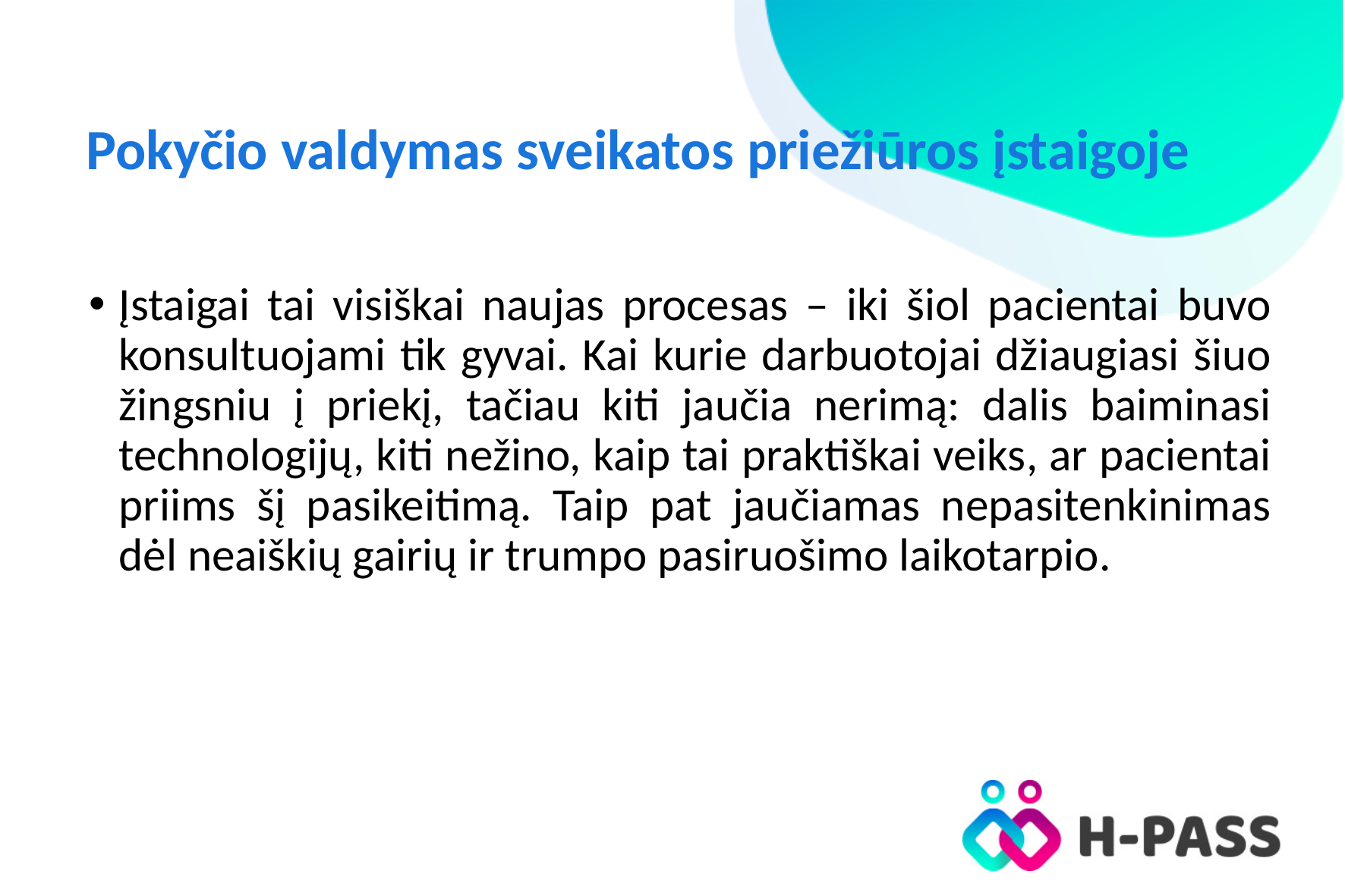

# Pokyčio valdymas sveikatos priežiūros įstaigoje
Įstaigai tai visiškai naujas procesas – iki šiol pacientai buvo konsultuojami tik gyvai. Kai kurie darbuotojai džiaugiasi šiuo žingsniu į priekį, tačiau kiti jaučia nerimą: dalis baiminasi technologijų, kiti nežino, kaip tai praktiškai veiks, ar pacientai priims šį pasikeitimą. Taip pat jaučiamas nepasitenkinimas dėl neaiškių gairių ir trumpo pasiruošimo laikotarpio.